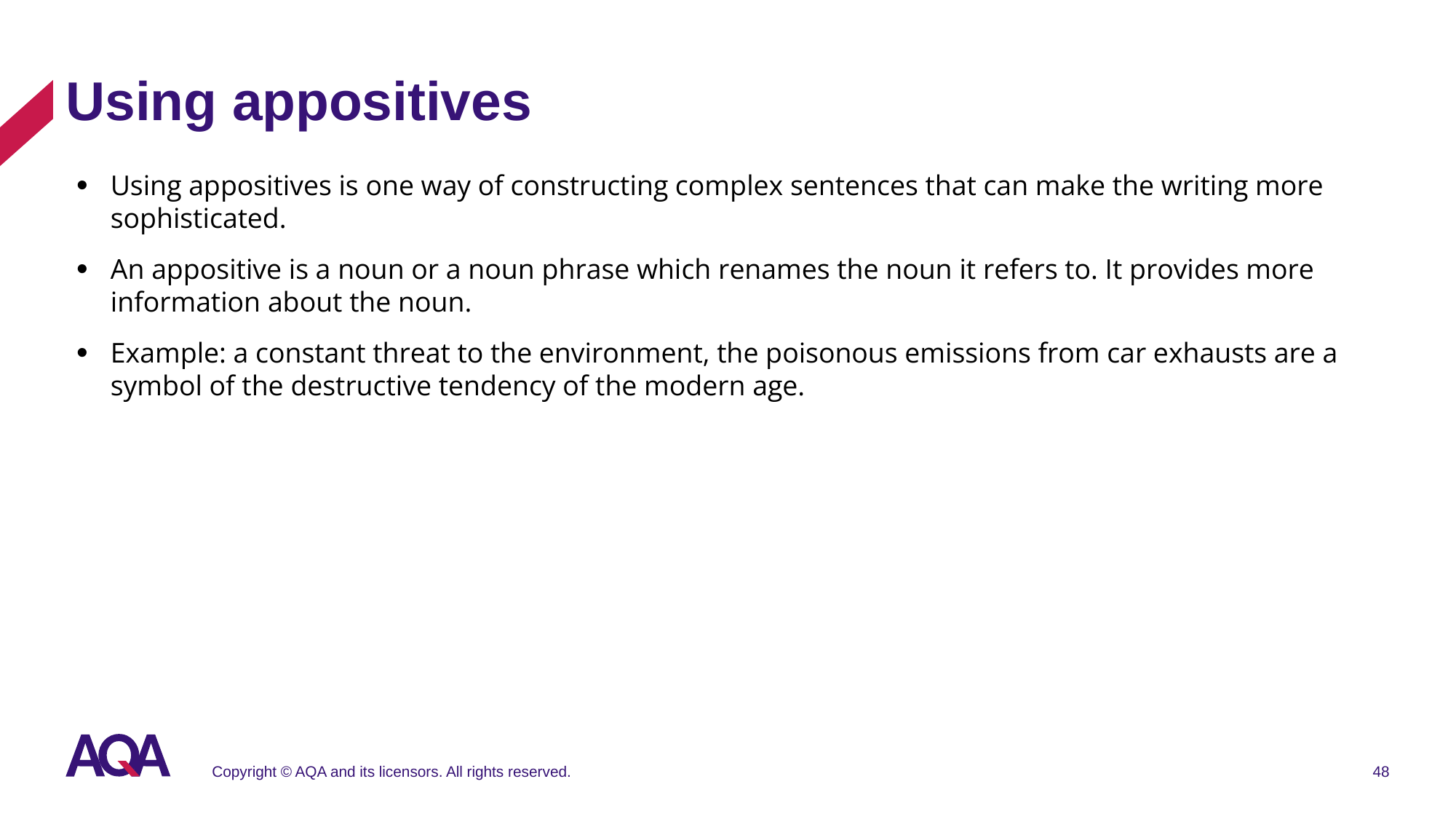

# Using appositives
Using appositives is one way of constructing complex sentences that can make the writing more sophisticated.
An appositive is a noun or a noun phrase which renames the noun it refers to. It provides more information about the noun.
Example: a constant threat to the environment, the poisonous emissions from car exhausts are a symbol of the destructive tendency of the modern age.

Copyright © AQA and its licensors. All rights reserved.
48